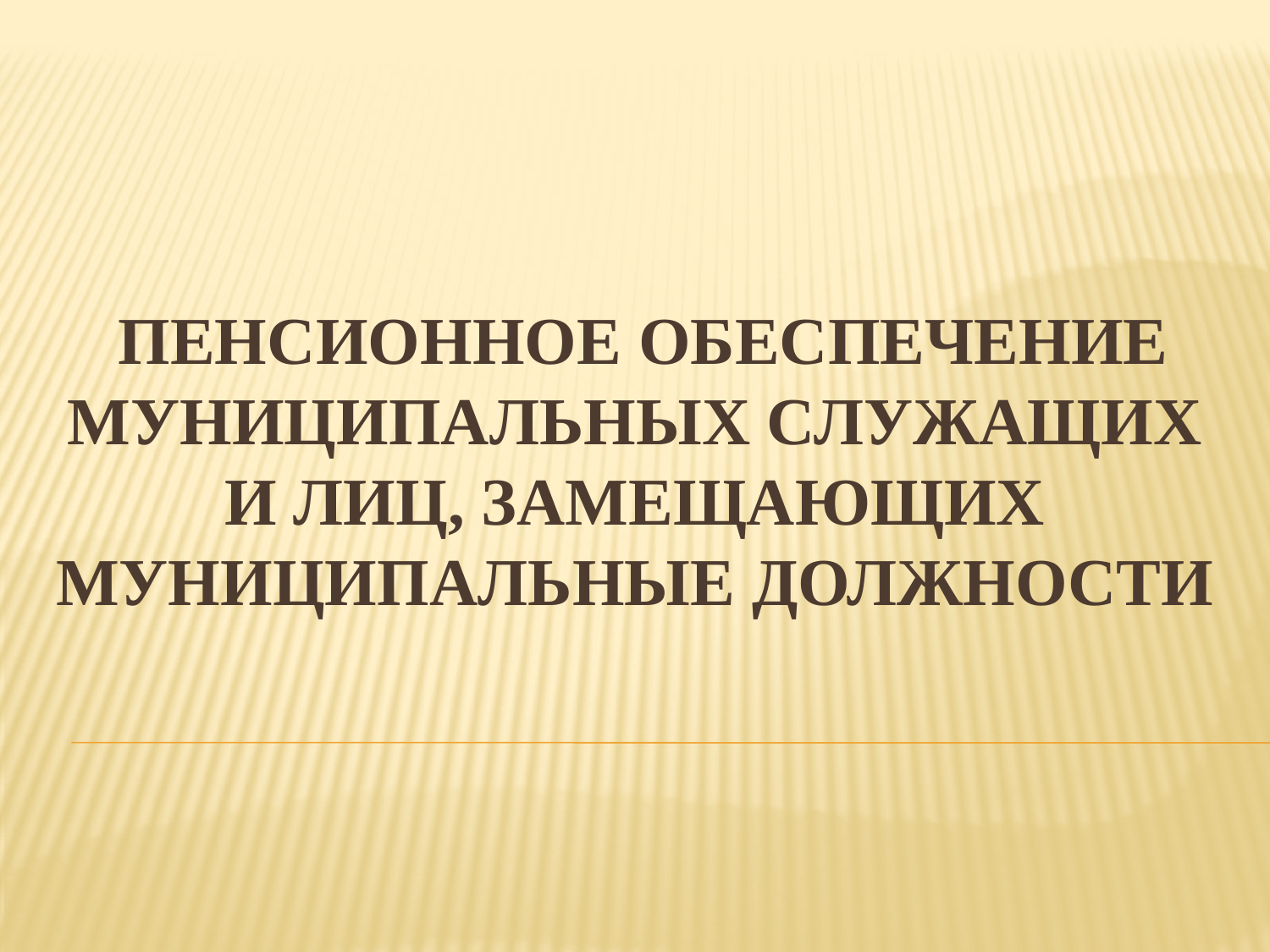

# ПЕНСИОННОЕ ОБЕСПЕЧЕНИЕ муниципальных служащих и лиц, замещающих муниципальные должности